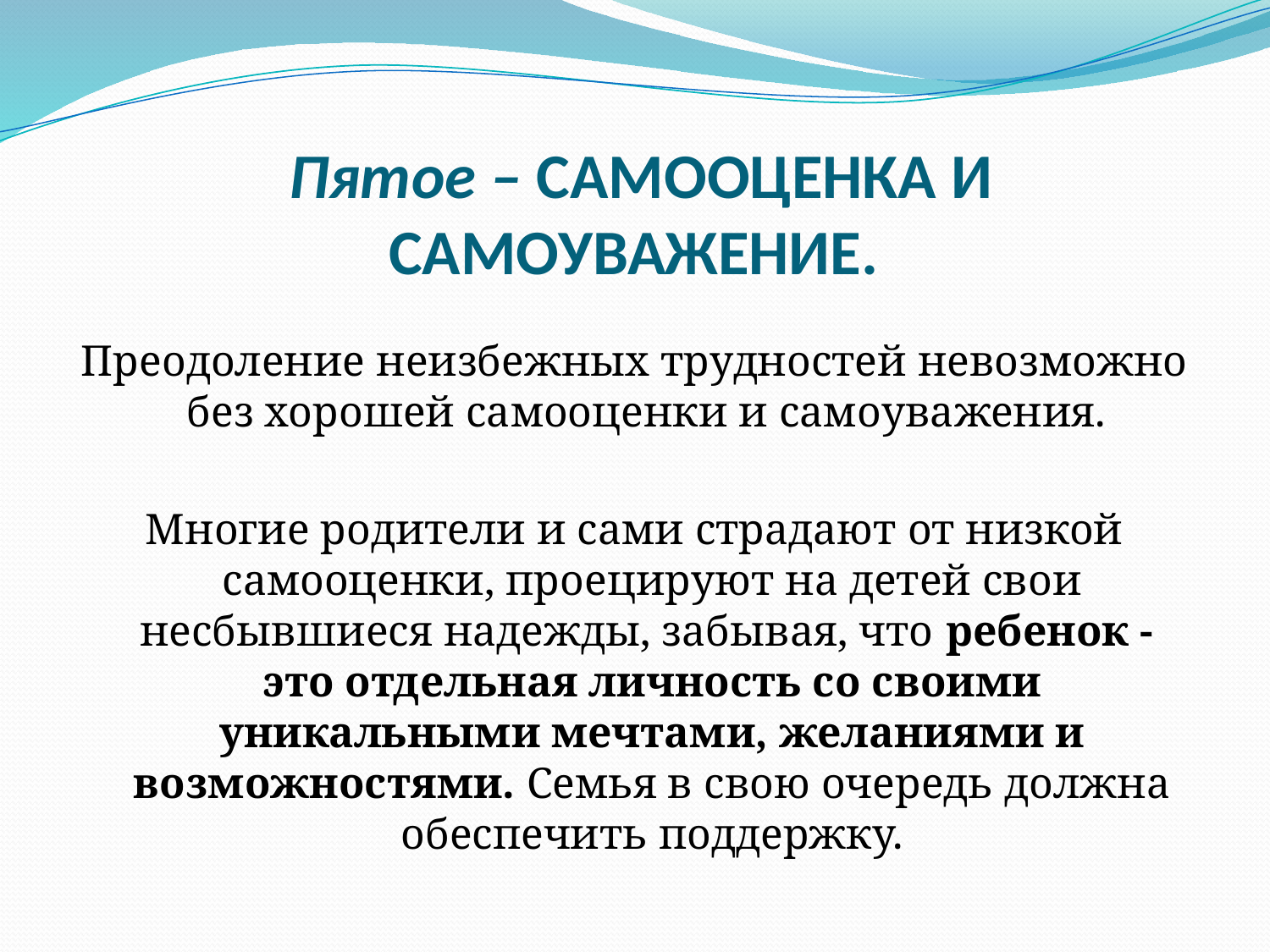

# Пятое – САМООЦЕНКА И САМОУВАЖЕНИЕ.

Преодоление неизбежных трудностей невозможно без хорошей самооценки и самоуважения.

Многие родители и сами страдают от низкой самооценки, проецируют на детей свои несбывшиеся надежды, забывая, что ребенок -  это отдельная личность со своими уникальными мечтами, желаниями и возможностями. Семья в свою очередь должна обеспечить поддержку.